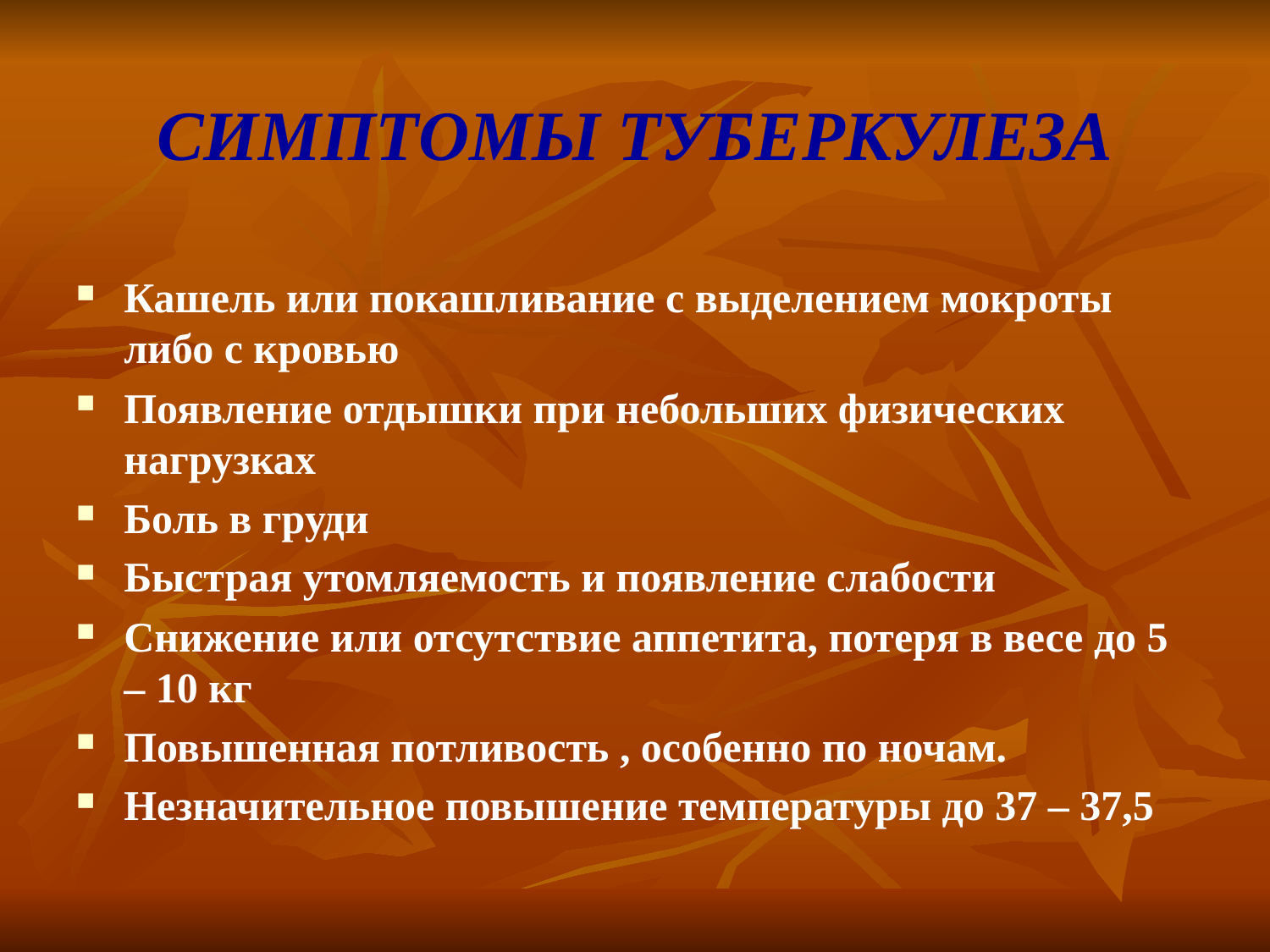

# СИМПТОМЫ ТУБЕРКУЛЕЗА
Кашель или покашливание с выделением мокроты либо с кровью
Появление отдышки при небольших физических нагрузках
Боль в груди
Быстрая утомляемость и появление слабости
Снижение или отсутствие аппетита, потеря в весе до 5 – 10 кг
Повышенная потливость , особенно по ночам.
Незначительное повышение температуры до 37 – 37,5